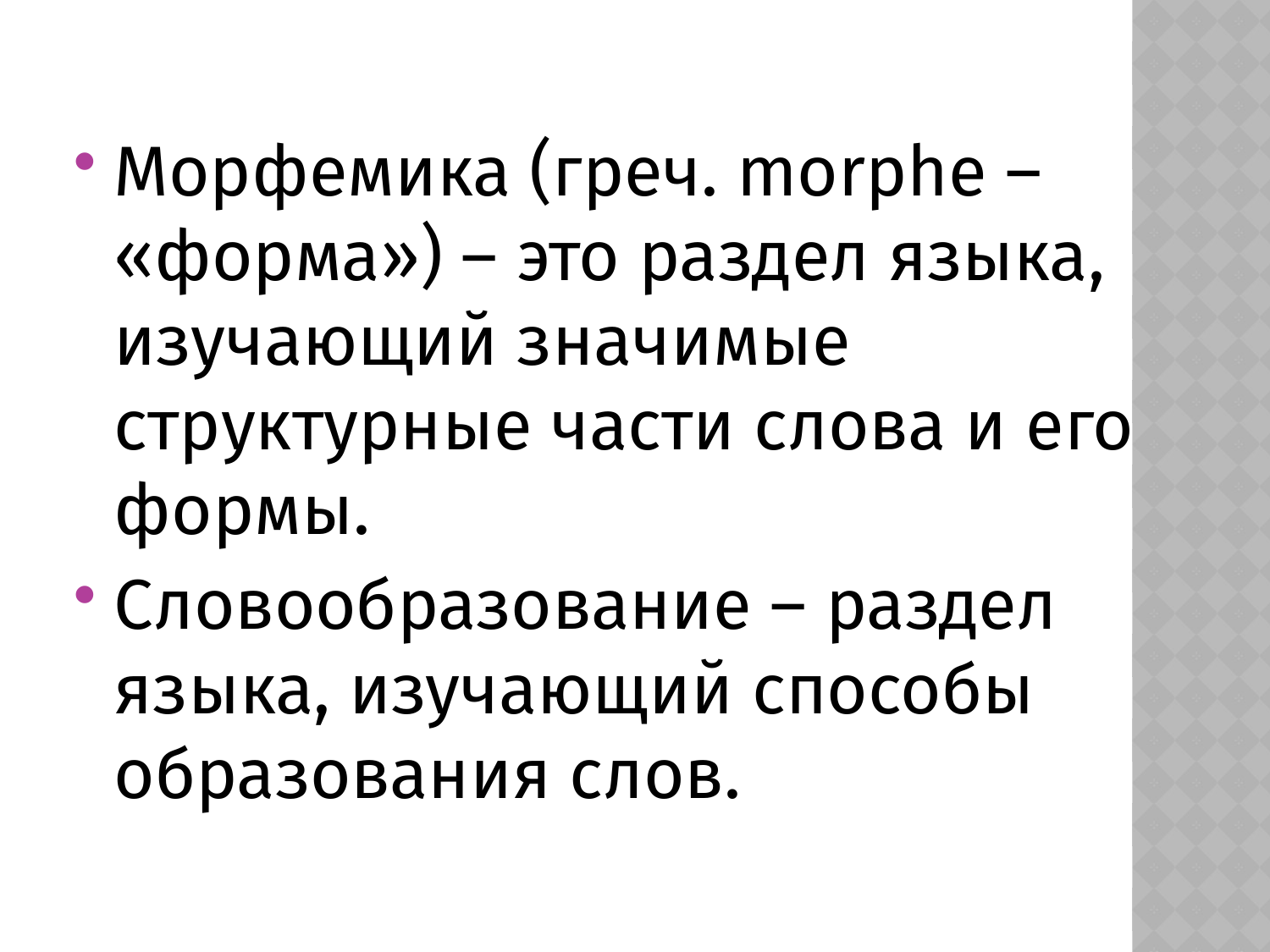

Морфемика (греч. morphe – «форма») – это раздел языка, изучающий значимые структурные части слова и его формы.
Словообразование – раздел языка, изучающий способы образования слов.